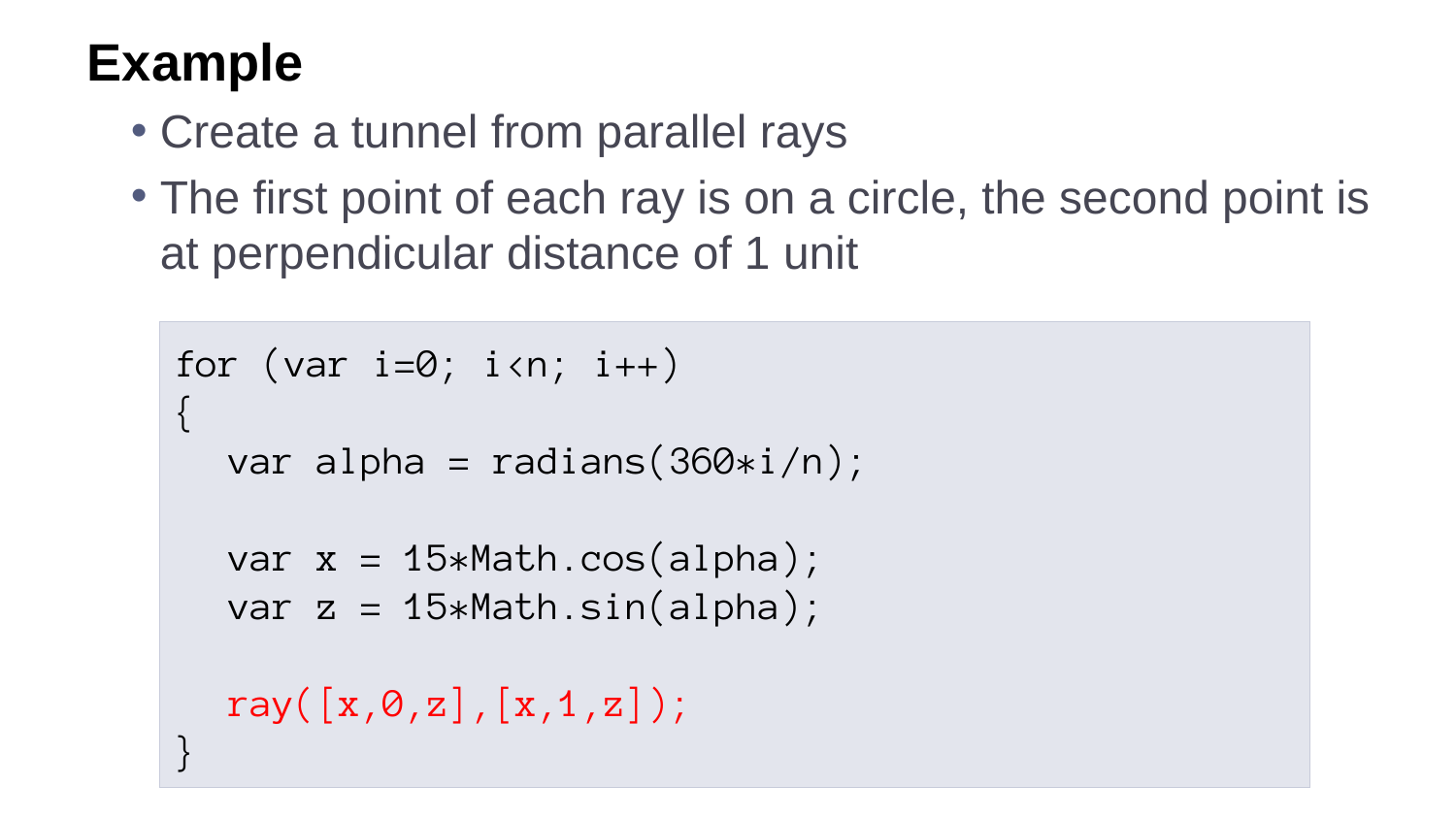

Example
Create a tunnel from parallel rays
The first point of each ray is on a circle, the second point is at perpendicular distance of 1 unit
for (var i=0; i<n; i++)
{
	var alpha = radians(360*i/n);

	var x = 15*Math.cos(alpha);
	var z = 15*Math.sin(alpha);

	ray([x,0,z],[x,1,z]);
}